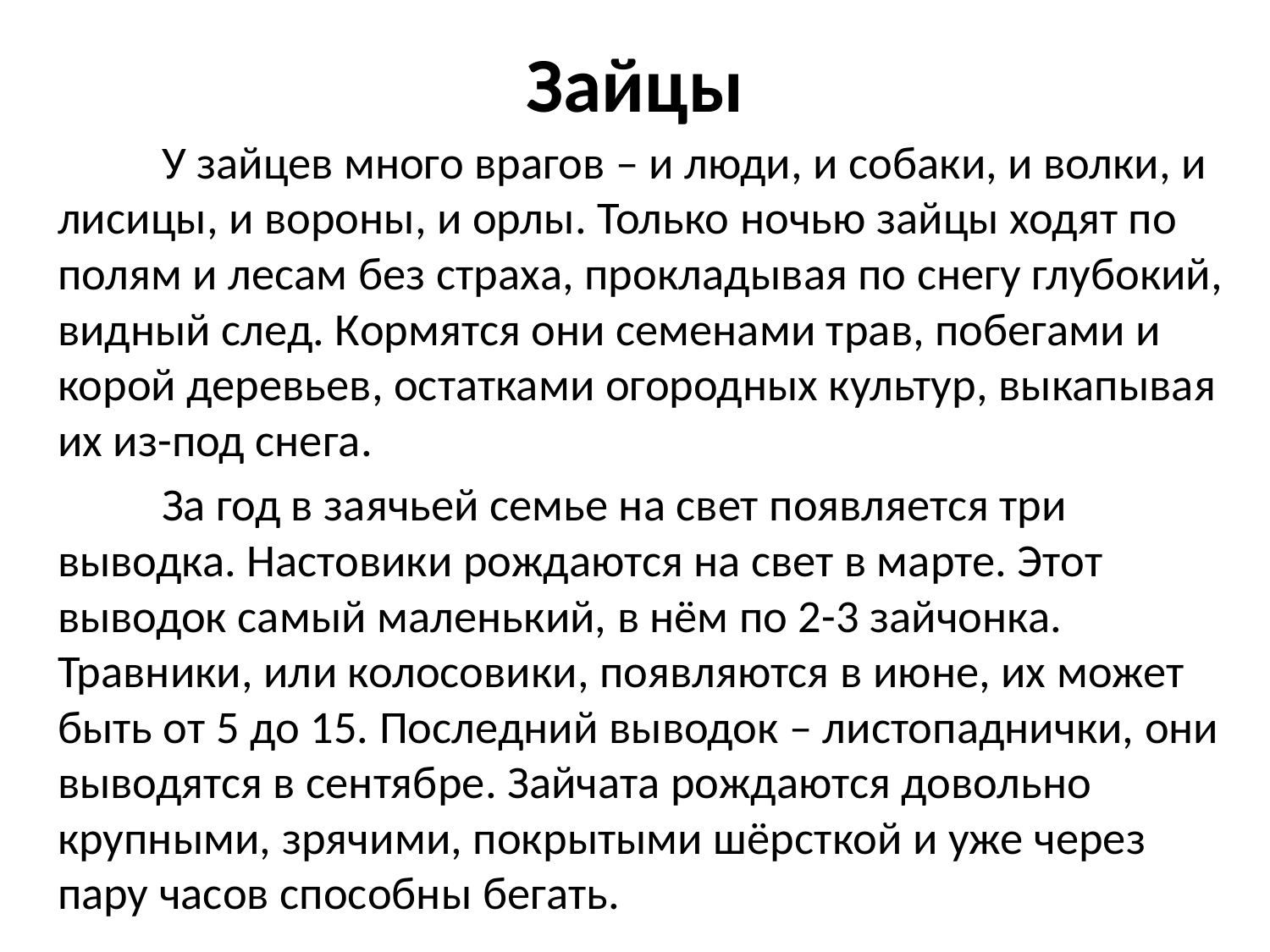

# Зайцы
	У зайцев много врагов – и люди, и собаки, и волки, и лисицы, и вороны, и орлы. Только ночью зайцы ходят по полям и лесам без страха, прокладывая по снегу глубокий, видный след. Кормятся они семенами трав, побегами и корой деревьев, остатками огородных культур, выкапывая их из-под снега.
	За год в заячьей семье на свет появляется три выводка. Настовики рождаются на свет в марте. Этот выводок самый маленький, в нём по 2-3 зайчонка. Травники, или колосовики, появляются в июне, их может быть от 5 до 15. Последний выводок – листопаднички, они выводятся в сентябре. Зайчата рождаются довольно крупными, зрячими, покрытыми шёрсткой и уже через пару часов способны бегать.